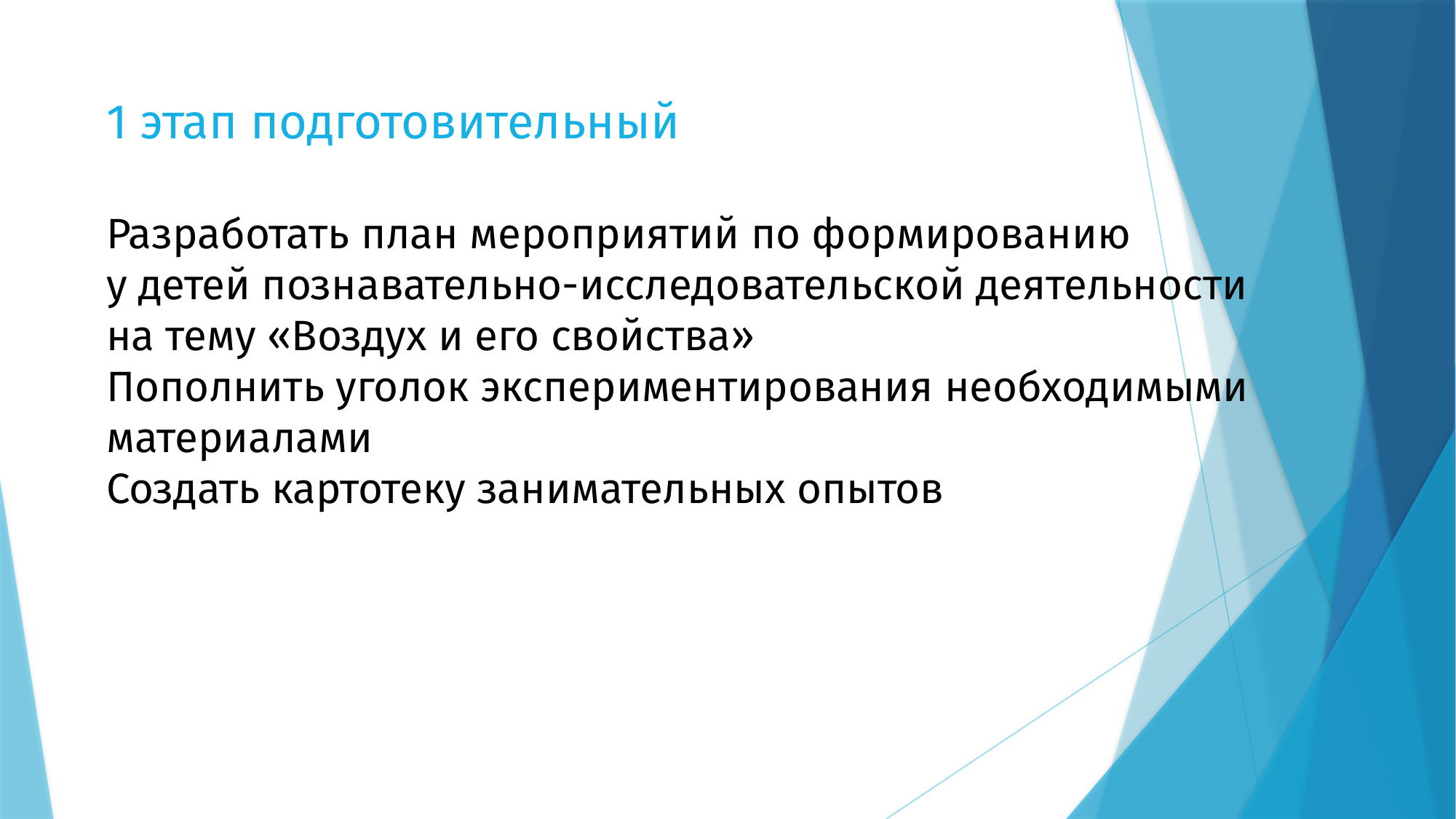

1 этап подготовительный

Разработать план мероприятий по формированию
у детей познавательно-исследовательской деятельности
на тему «Воздух и его свойства»
Пополнить уголок экспериментирования необходимыми
материалами
Создать картотеку занимательных опытов